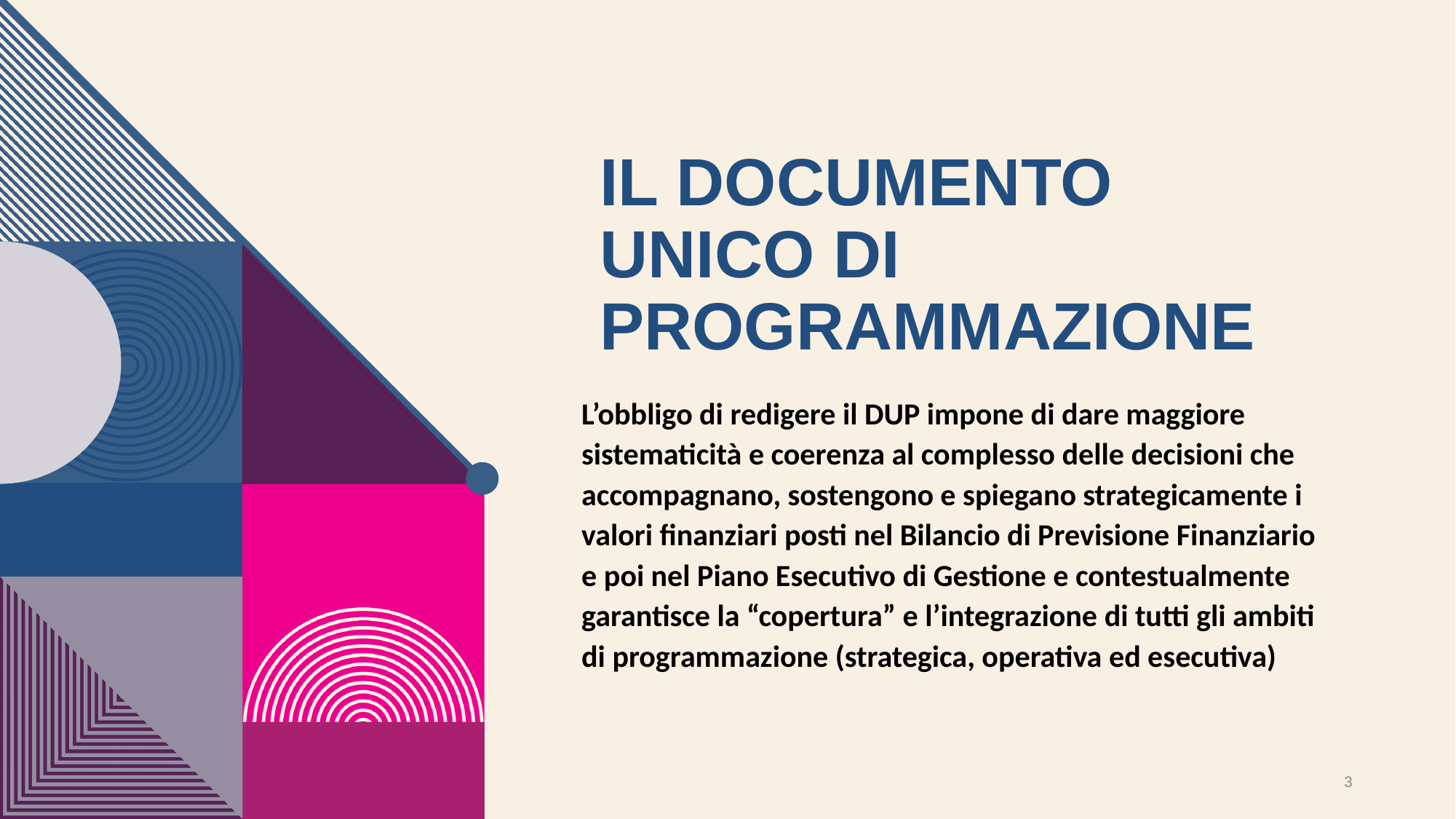

# Il documento unico di programmazione
L’obbligo di redigere il DUP impone di dare maggiore sistematicità e coerenza al complesso delle decisioni che accompagnano, sostengono e spiegano strategicamente i valori finanziari posti nel Bilancio di Previsione Finanziario e poi nel Piano Esecutivo di Gestione e contestualmente garantisce la “copertura” e l’integrazione di tutti gli ambiti di programmazione (strategica, operativa ed esecutiva)

3